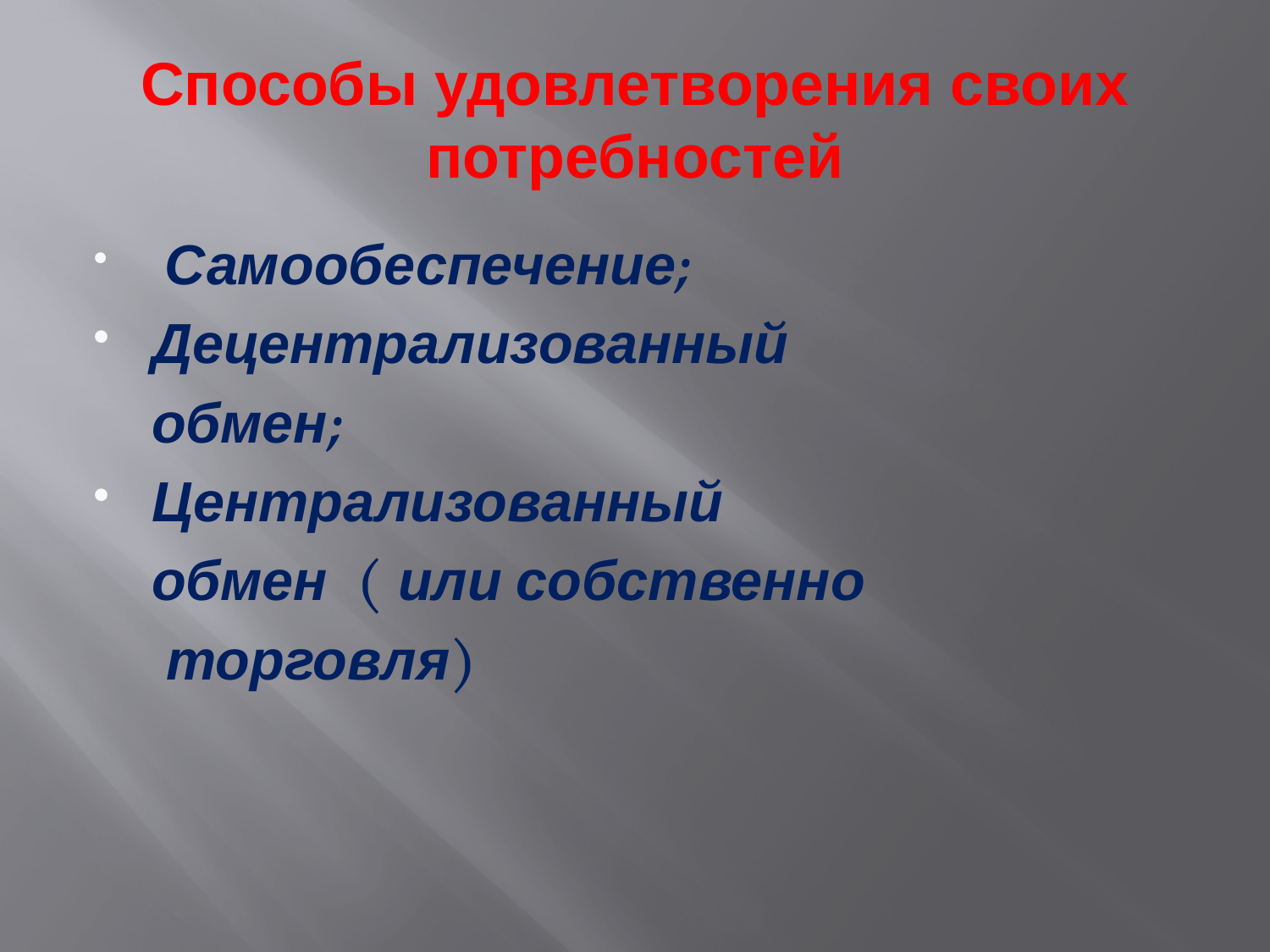

# Способы удовлетворения своих потребностей
 Самообеспечение;
Децентрализованный
    обмен;
Централизованный
    обмен  ( или собственно
     торговля)